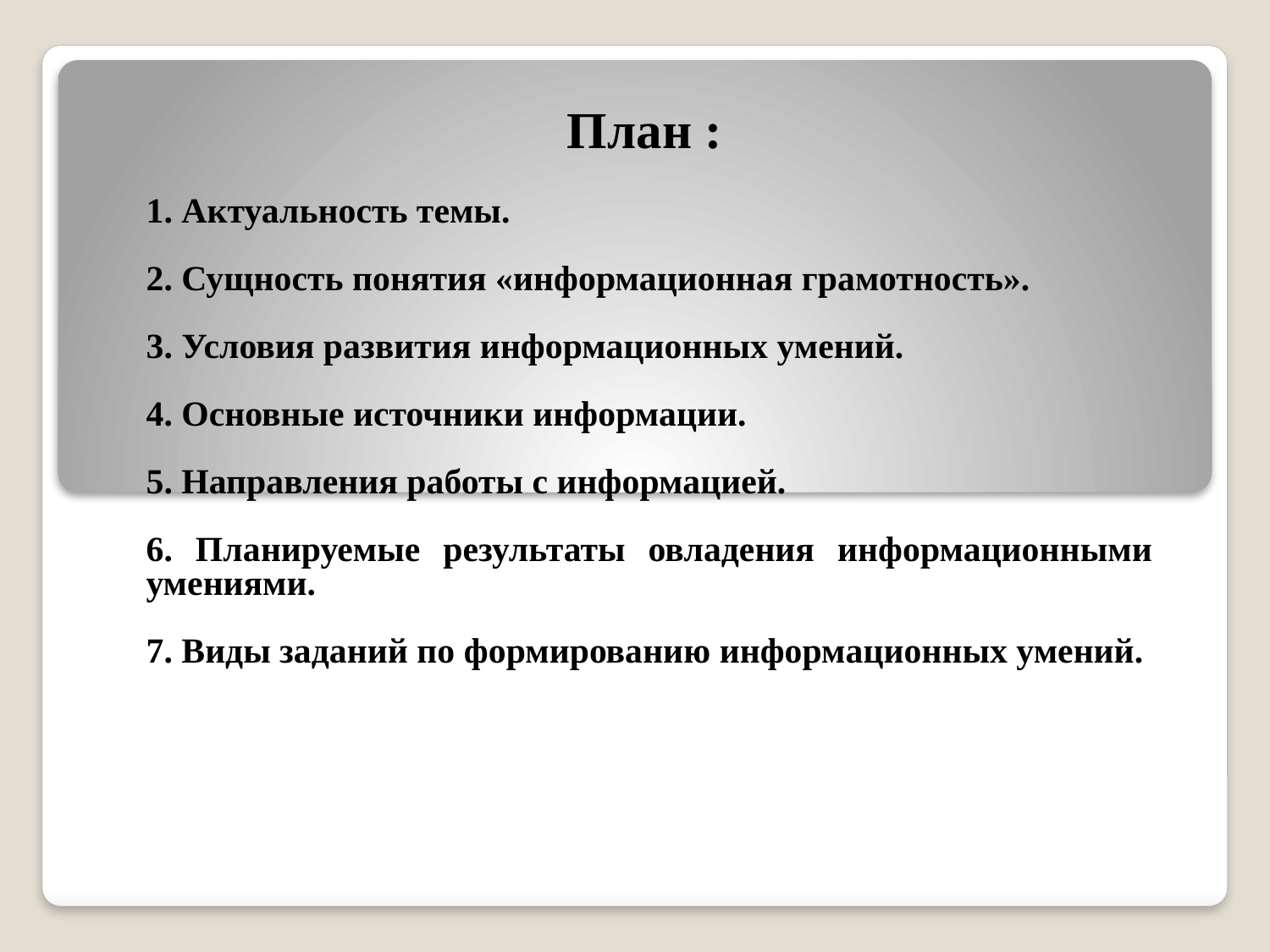

# План :
1. Актуальность темы.

2. Сущность понятия «информационная грамотность».

3. Условия развития информационных умений.

4. Основные источники информации.

5. Направления работы с информацией.

6. Планируемые результаты овладения информационными умениями.

7. Виды заданий по формированию информационных умений.